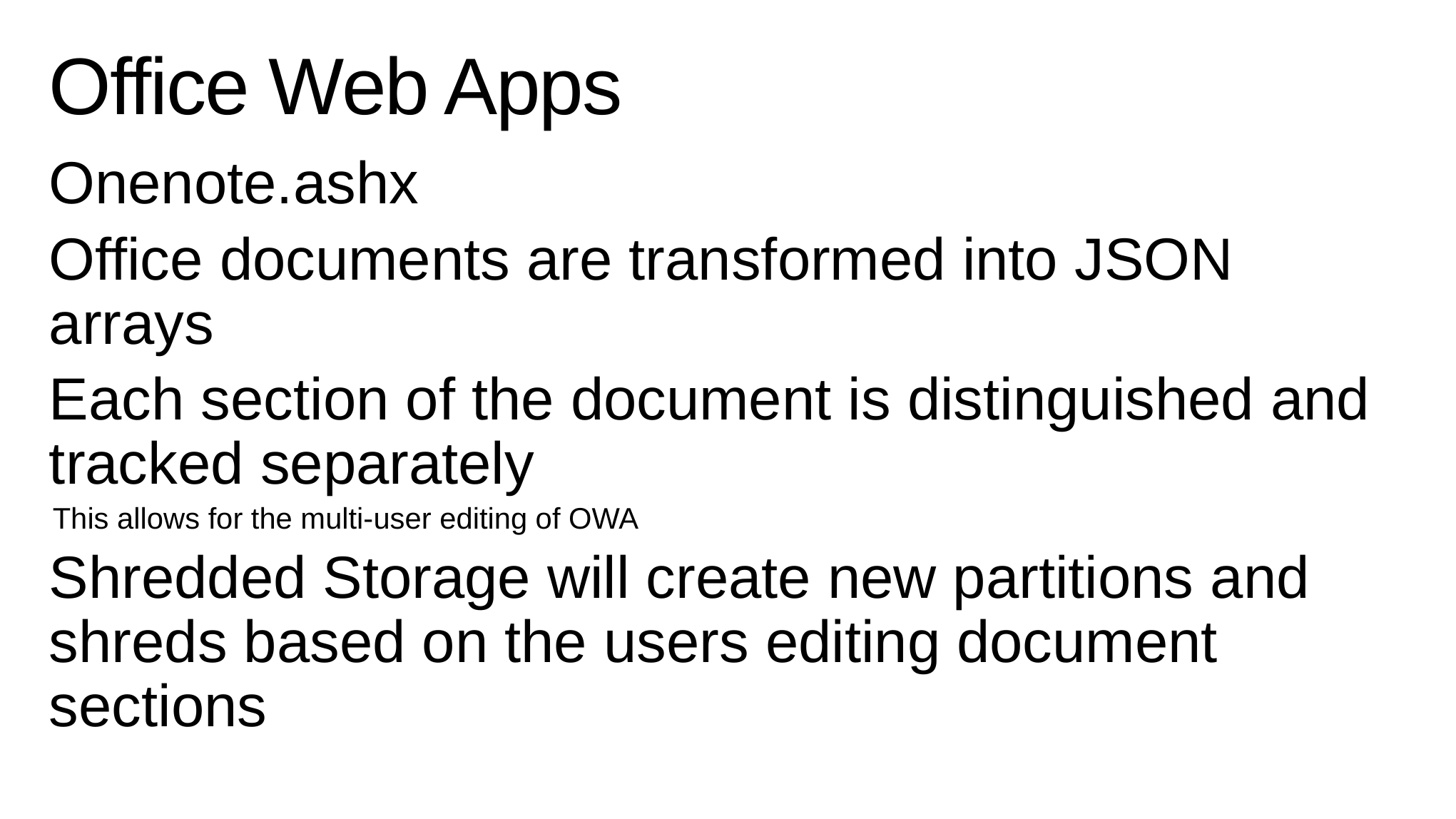

# Office Web Apps
Onenote.ashx
Office documents are transformed into JSON arrays
Each section of the document is distinguished and tracked separately
This allows for the multi-user editing of OWA
Shredded Storage will create new partitions and shreds based on the users editing document sections